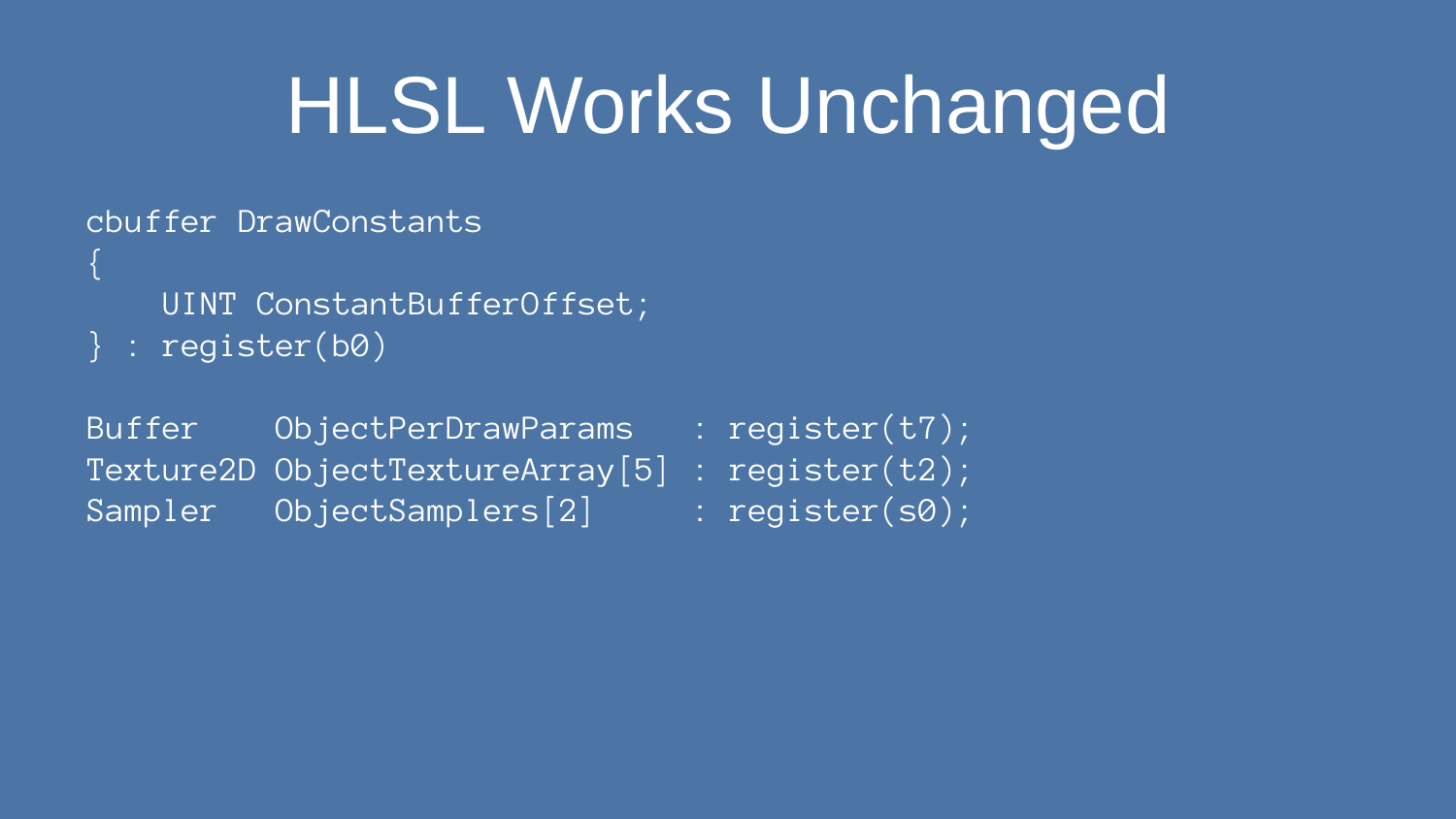

# HLSL Works Unchanged
cbuffer DrawConstants
{
    UINT ConstantBufferOffset;
} : register(b0)

Buffer    ObjectPerDrawParams   : register(t7);
Texture2D ObjectTextureArray[5] : register(t2);
Sampler   ObjectSamplers[2]     : register(s0);